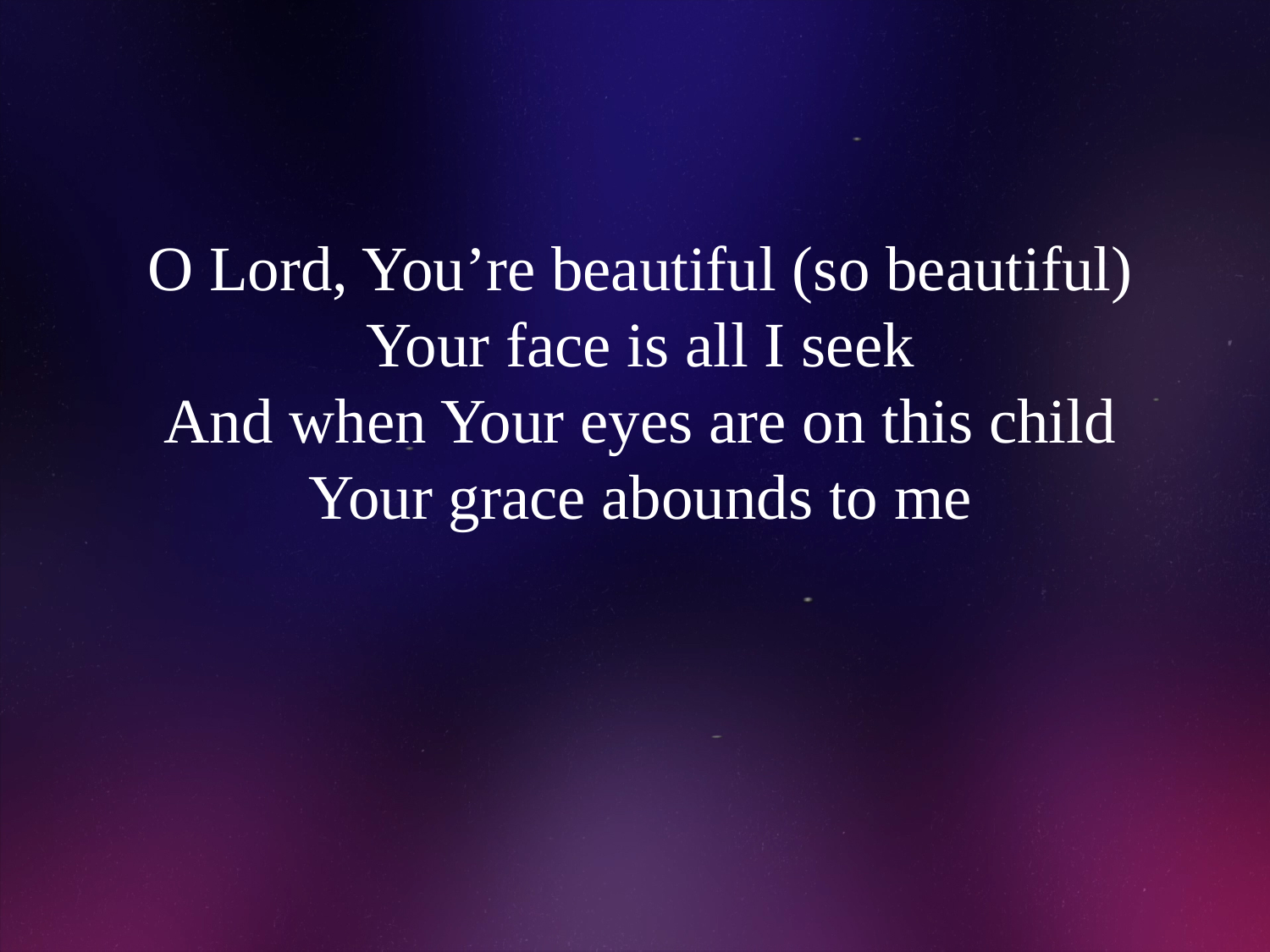

# O Lord, You’re beautiful (so beautiful) Your face is all I seek And when Your eyes are on this child Your grace abounds to me